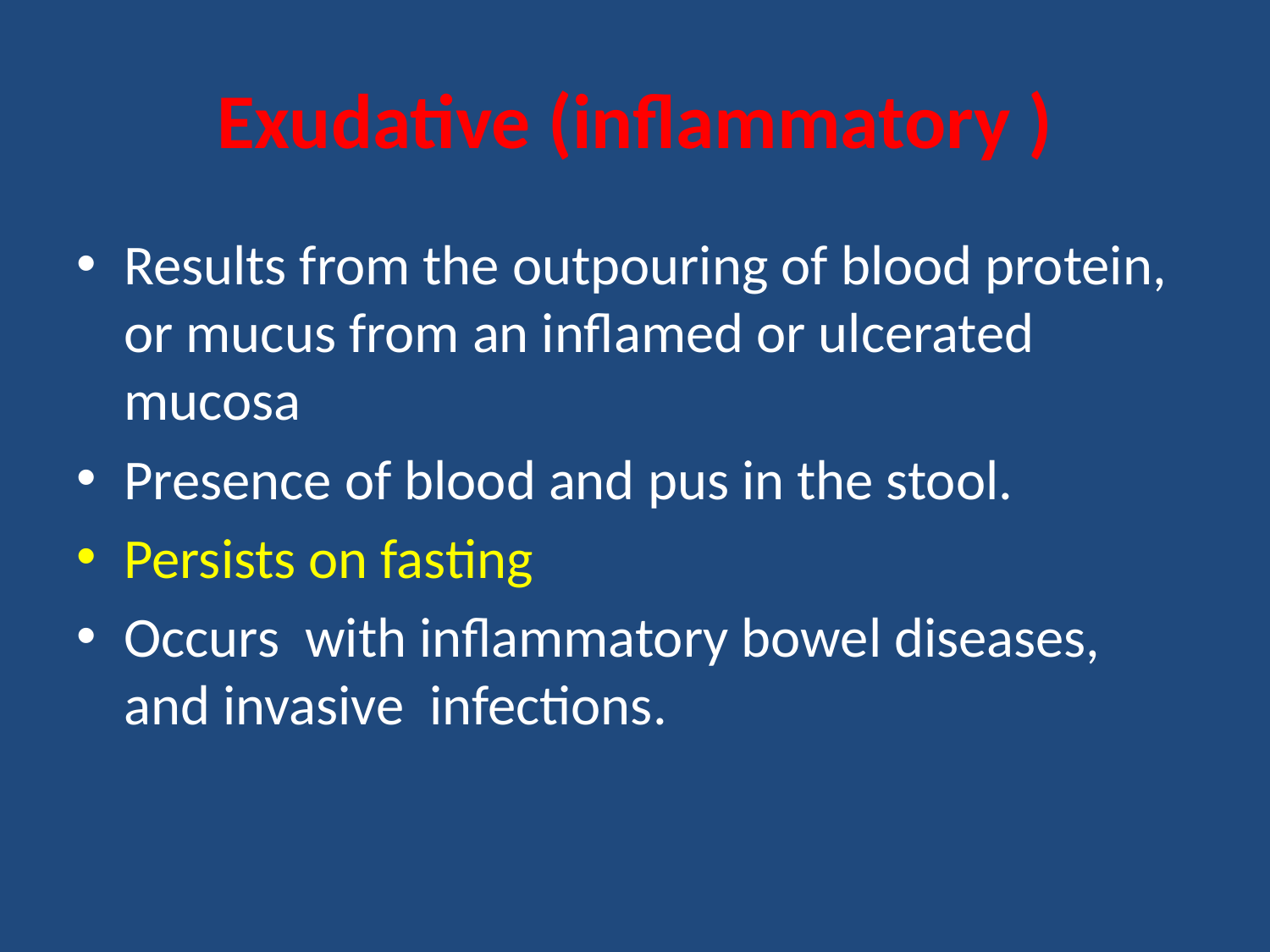

# Exudative (inflammatory )
Results from the outpouring of blood protein, or mucus from an inflamed or ulcerated mucosa
Presence of blood and pus in the stool.
Persists on fasting
Occurs  with inflammatory bowel diseases, and invasive  infections.